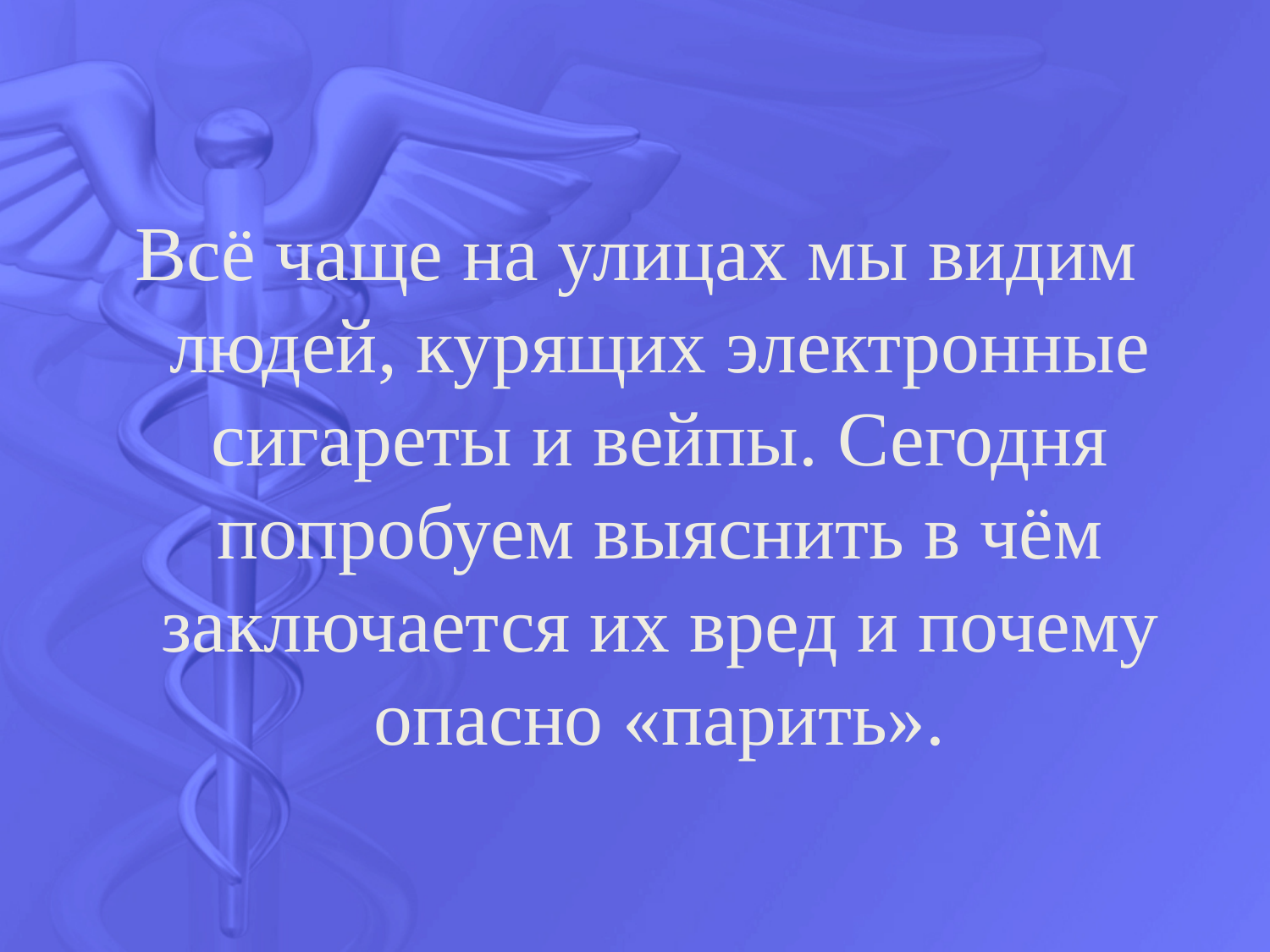

Всё чаще на улицах мы видим людей, курящих электронные сигареты и вейпы. Сегодня попробуем выяснить в чём заключается их вред и почему опасно «парить».